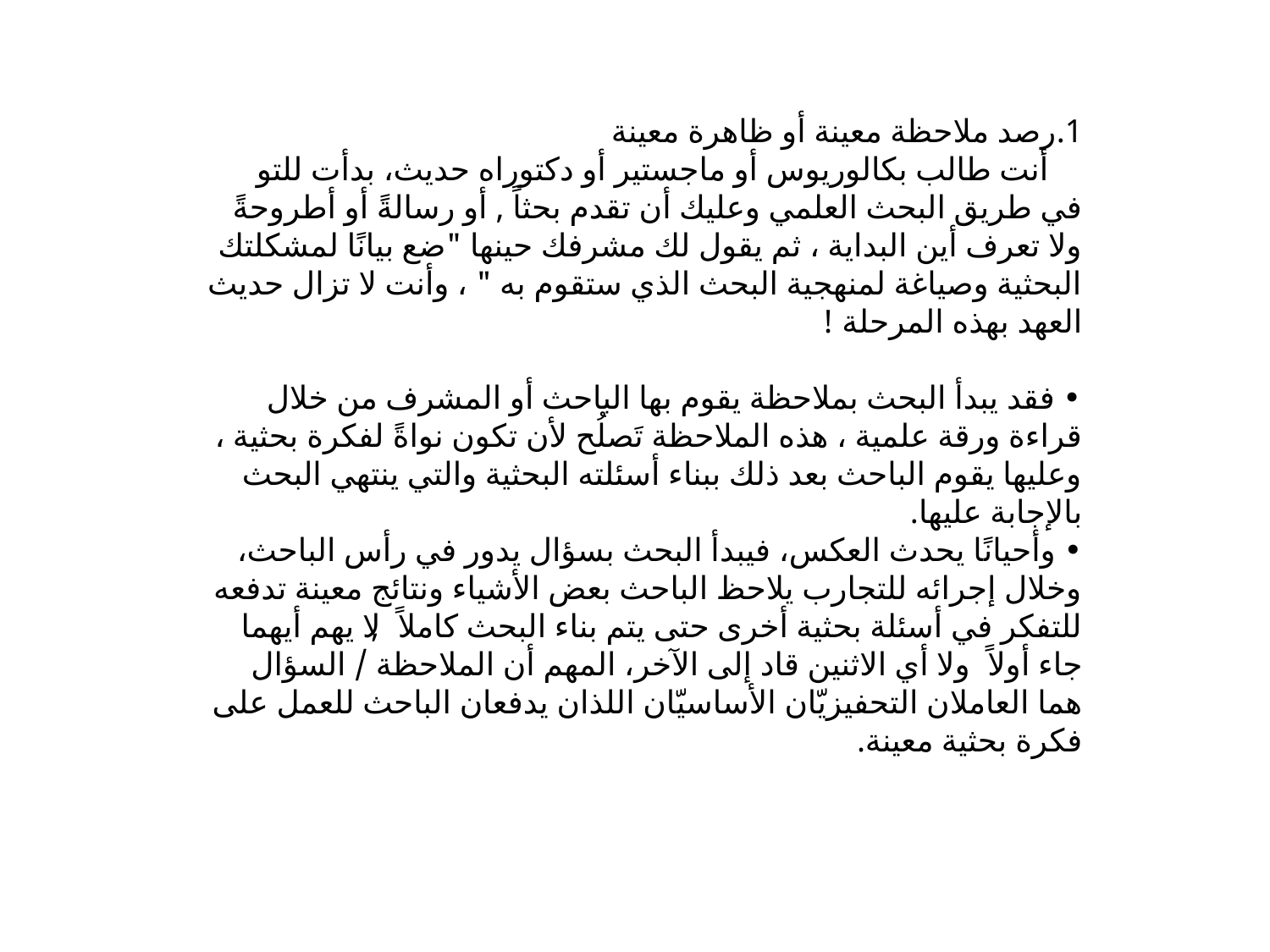

1.	رصد ملاحظة معينة أو ظاهرة معينة
    أنت طالب بكالوريوس أو ماجستير أو دكتوراه حديث، بدأت للتو في طريق البحث العلمي وعليك أن تقدم بحثاً , أو رسالةً أو أطروحةً  ولا تعرف أين البداية ، ثم يقول لك مشرفك حينها "ضع بيانًا لمشكلتك البحثية وصياغة لمنهجية البحث الذي ستقوم به " ، وأنت لا تزال حديث العهد بهذه المرحلة !

• فقد يبدأ البحث بملاحظة يقوم بها الباحث أو المشرف من خلال قراءة ورقة علمية ، هذه الملاحظة تَصلُح لأن تكون نواةً لفكرة بحثية ، وعليها يقوم الباحث بعد ذلك ببناء أسئلته البحثية والتي ينتهي البحث بالإجابة عليها.
• وأحيانًا يحدث العكس، فيبدأ البحث بسؤال يدور في رأس الباحث، وخلال إجرائه للتجارب يلاحظ الباحث بعض الأشياء ونتائج معينة تدفعه للتفكر في أسئلة بحثية أخرى حتى يتم بناء البحث كاملاً, لا يهم أيهما جاء أولاً  ولا أي الاثنين قاد إلى الآخر، المهم أن الملاحظة / السؤال هما العاملان التحفيزيّان الأساسيّان اللذان يدفعان الباحث للعمل على فكرة بحثية معينة.